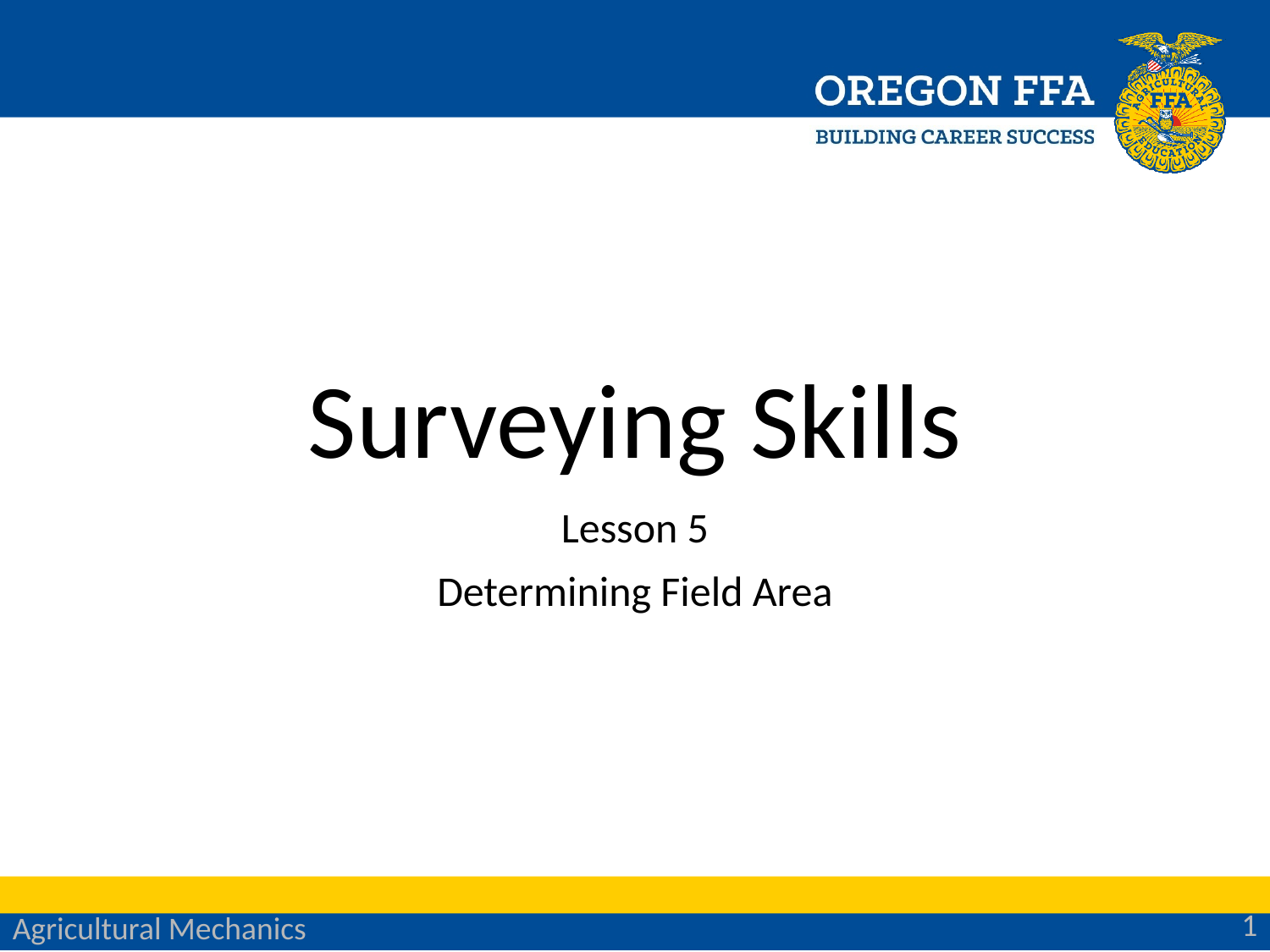

# Surveying Skills
Lesson 5
Determining Field Area

1
Agricultural Mechanics